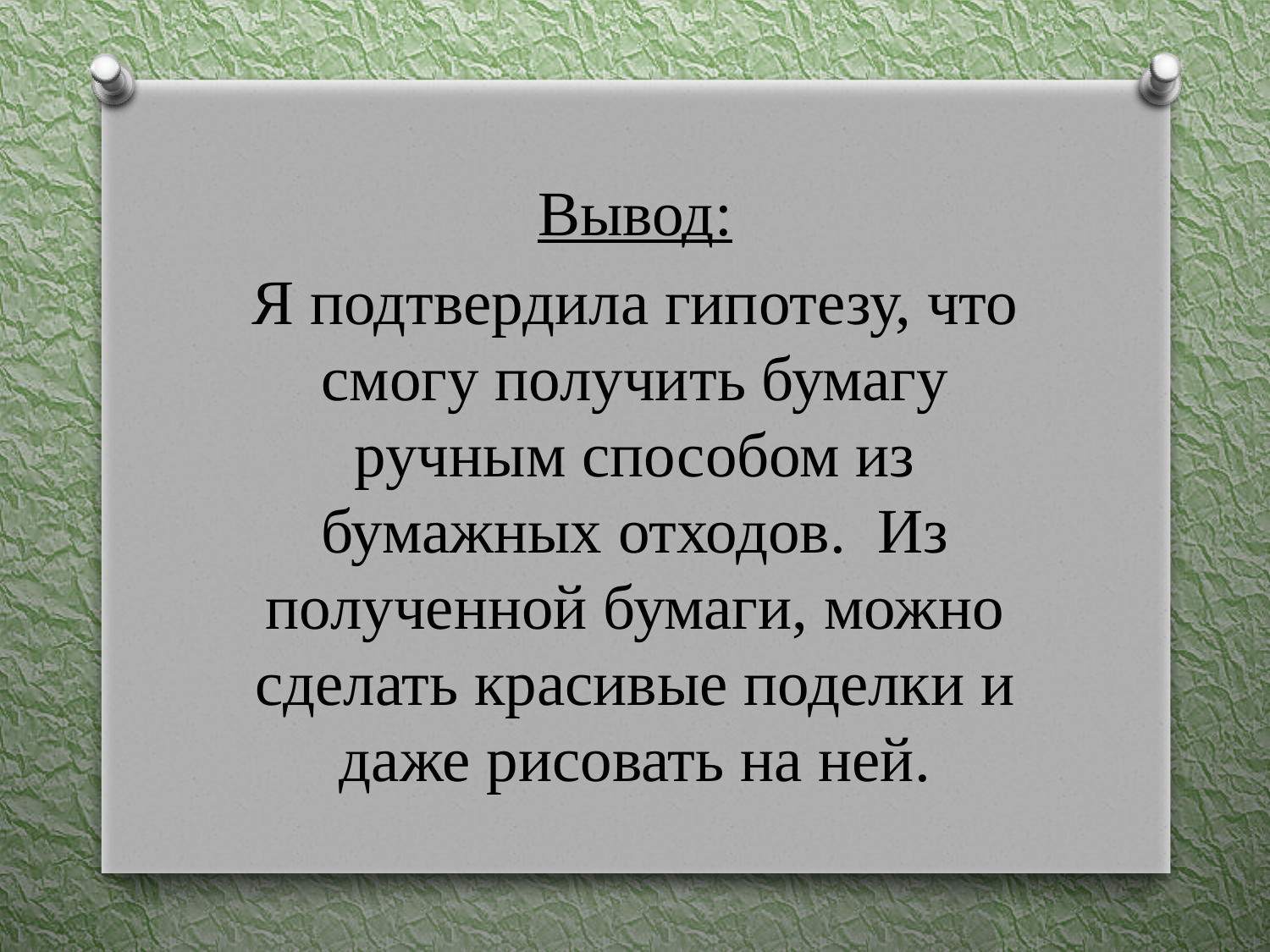

Вывод:
Я подтвердила гипотезу, что смогу получить бумагу ручным способом из бумажных отходов.  Из полученной бумаги, можно сделать красивые поделки и даже рисовать на ней.